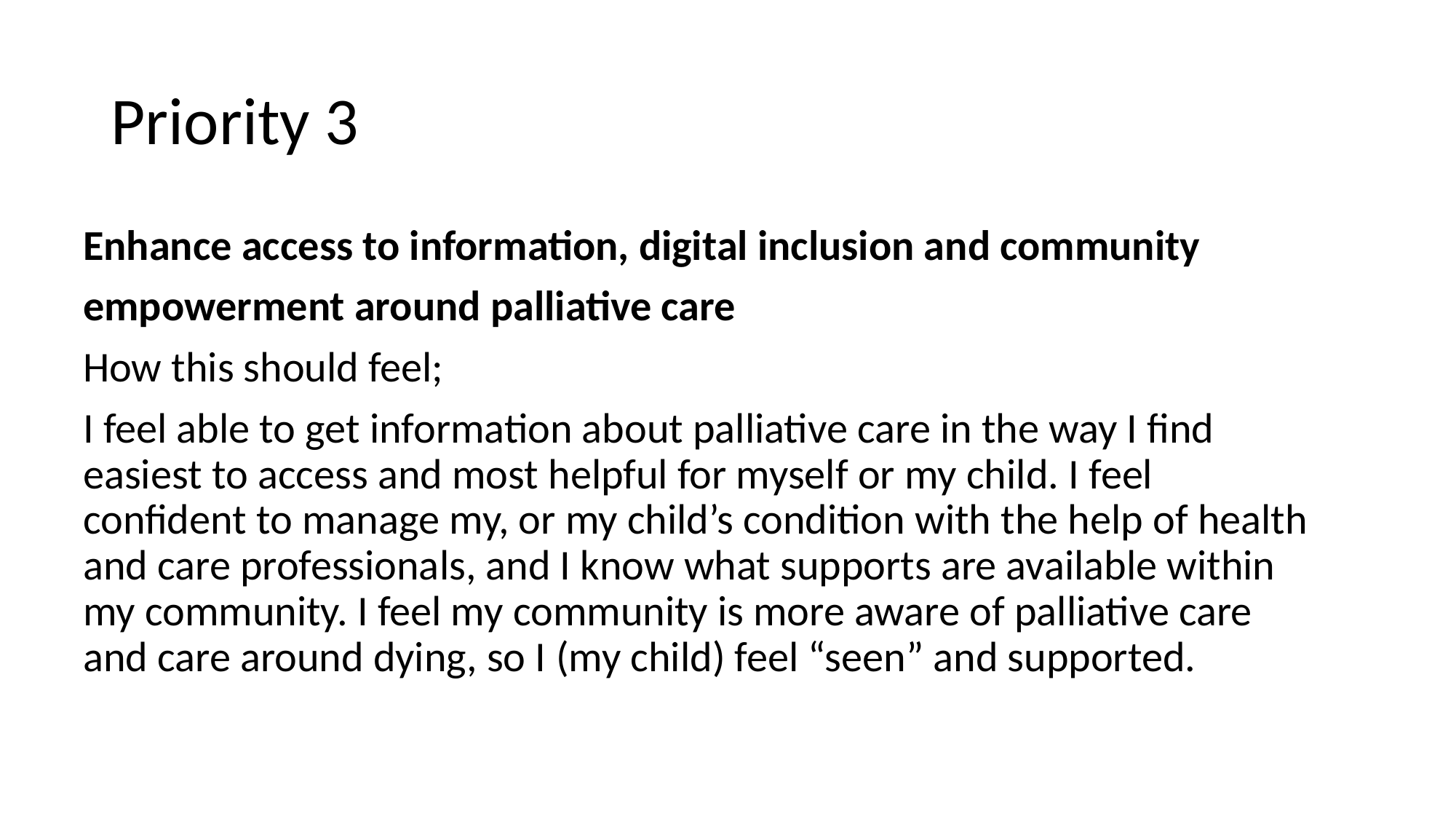

# Priority 3
Enhance access to information, digital inclusion and community
empowerment around palliative care
How this should feel;
I feel able to get information about palliative care in the way I find easiest to access and most helpful for myself or my child. I feel confident to manage my, or my child’s condition with the help of health and care professionals, and I know what supports are available within my community. I feel my community is more aware of palliative care and care around dying, so I (my child) feel “seen” and supported.